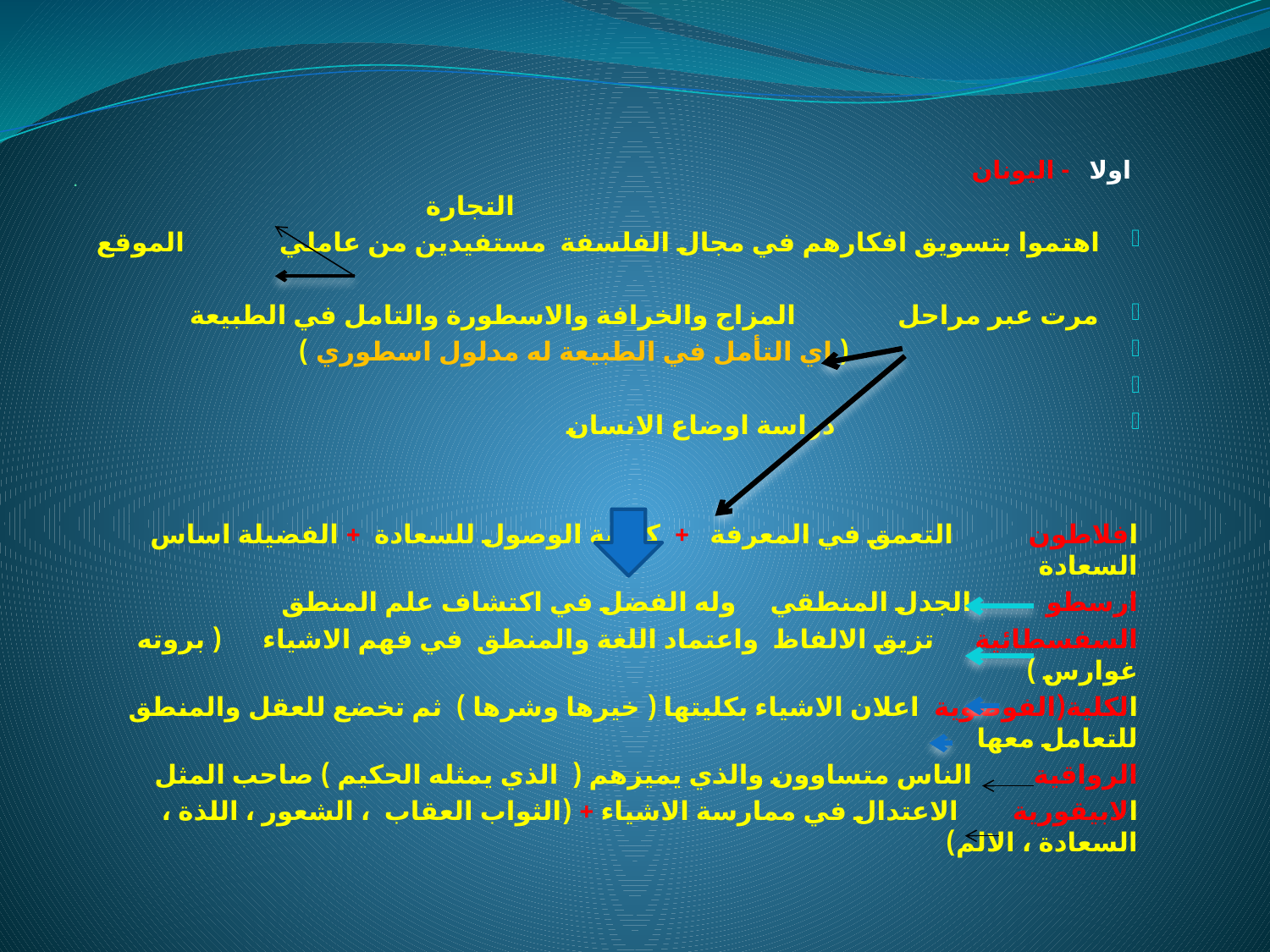

اولا   - اليونان
                                                                                            التجارة
اهتموا بتسويق افكارهم في مجال الفلسفة  مستفيدين من عاملي              الموقع

مرت عبر مراحل               المزاج والخرافة والاسطورة والتامل في الطبيعة
                                     ( اي التأمل في الطبيعة له مدلول اسطوري )

                                       دراسة اوضاع الانسان

افلاطون           التعمق في المعرفة   +  كيفية الوصول للسعادة  + الفضيلة اساس السعادة
ارسطو           الجدل المنطقي     وله الفضل في اكتشاف علم المنطق
السفسطائية      تزيق الالفاظ  واعتماد اللغة والمنطق  في فهم الاشياء      ( بروته غوارس )
الكلية(الفوضوية  اعلان الاشياء بكليتها ( خيرها وشرها )  ثم تخضع للعقل والمنطق للتعامل معها
الرواقية         الناس متساوون والذي يميزهم (  الذي يمثله الحكيم ) صاحب المثل
الابيقورية        الاعتدال في ممارسة الاشياء + (الثواب العقاب  ، الشعور ، اللذة ، السعادة ، الالم)

# .